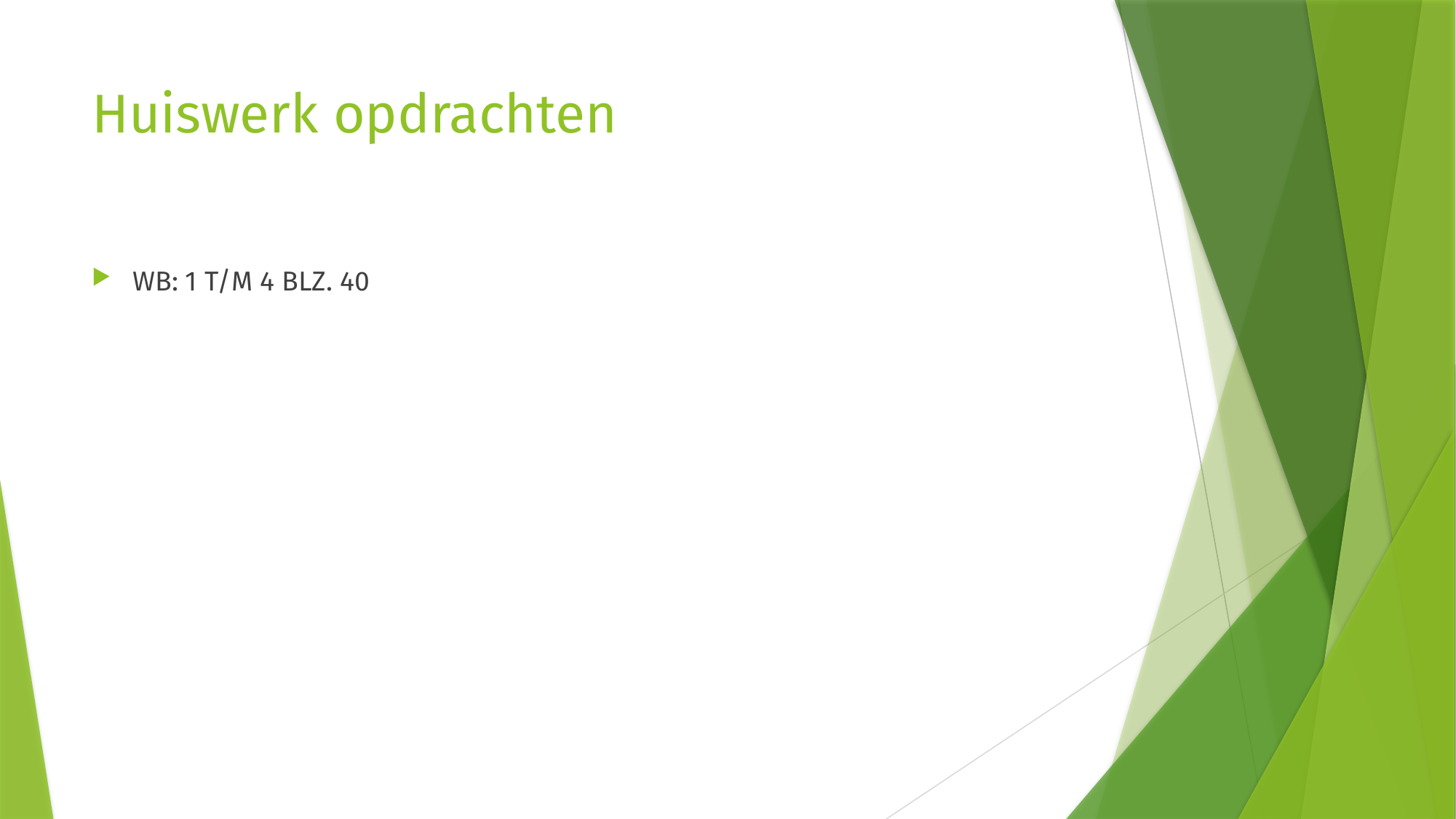

# Huiswerk opdrachten
WB: 1 T/M 4 BLZ. 40